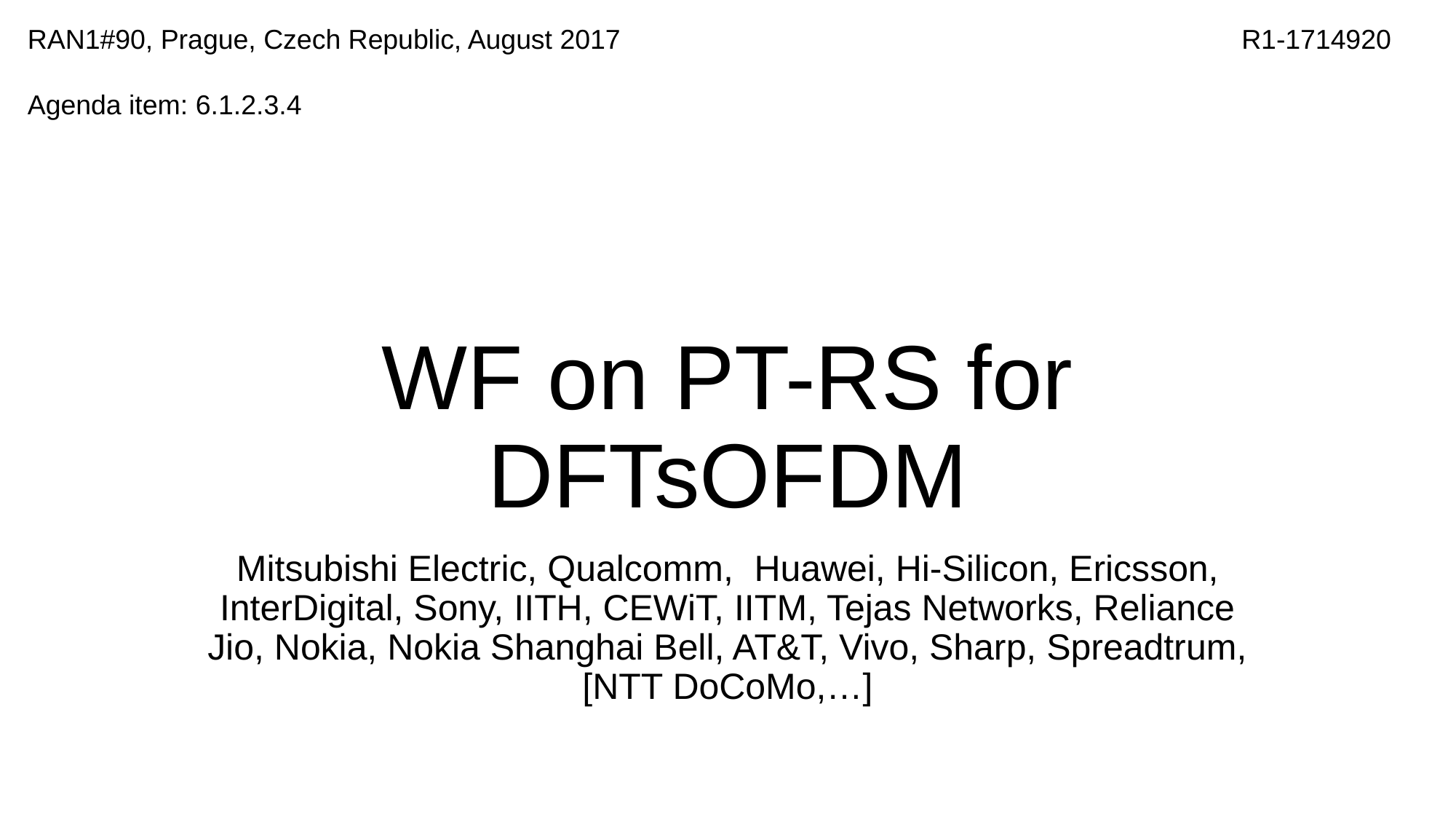

RAN1#90, Prague, Czech Republic, August 2017

Agenda item: 6.1.2.3.4
R1-1714920
# WF on PT-RS for DFTsOFDM
Mitsubishi Electric, Qualcomm,  Huawei, Hi-Silicon, Ericsson, InterDigital, Sony, IITH, CEWiT, IITM, Tejas Networks, Reliance Jio, Nokia, Nokia Shanghai Bell, AT&T, Vivo, Sharp, Spreadtrum, [NTT DoCoMo,…]